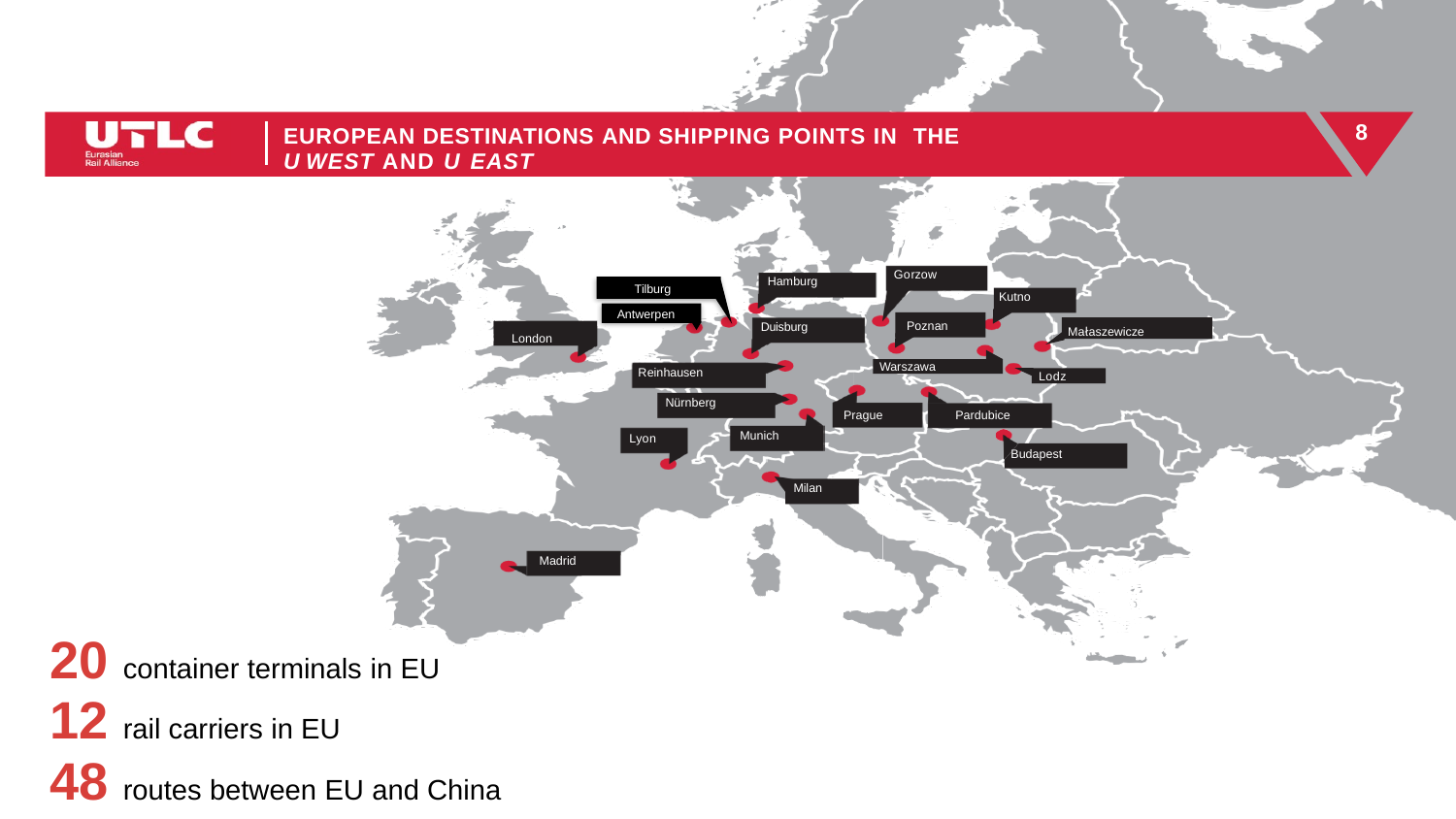

8
# EUROPEAN DESTINATIONS AND SHIPPING POINTS IN  THE U WEST AND U EAST

Gorzow
Hamburg

Tilburg
Kutno

Antwerpen

Poznan
Małaszewicze
Duisburg
London

Warszawa
Reinhausen

Lodz
Nürnberg
Pardubice
Prague
Munich
Lyon

Budapest
Milan
Madrid
20 container terminals in EU
12 rail carriers in EU
48 routes between EU and China